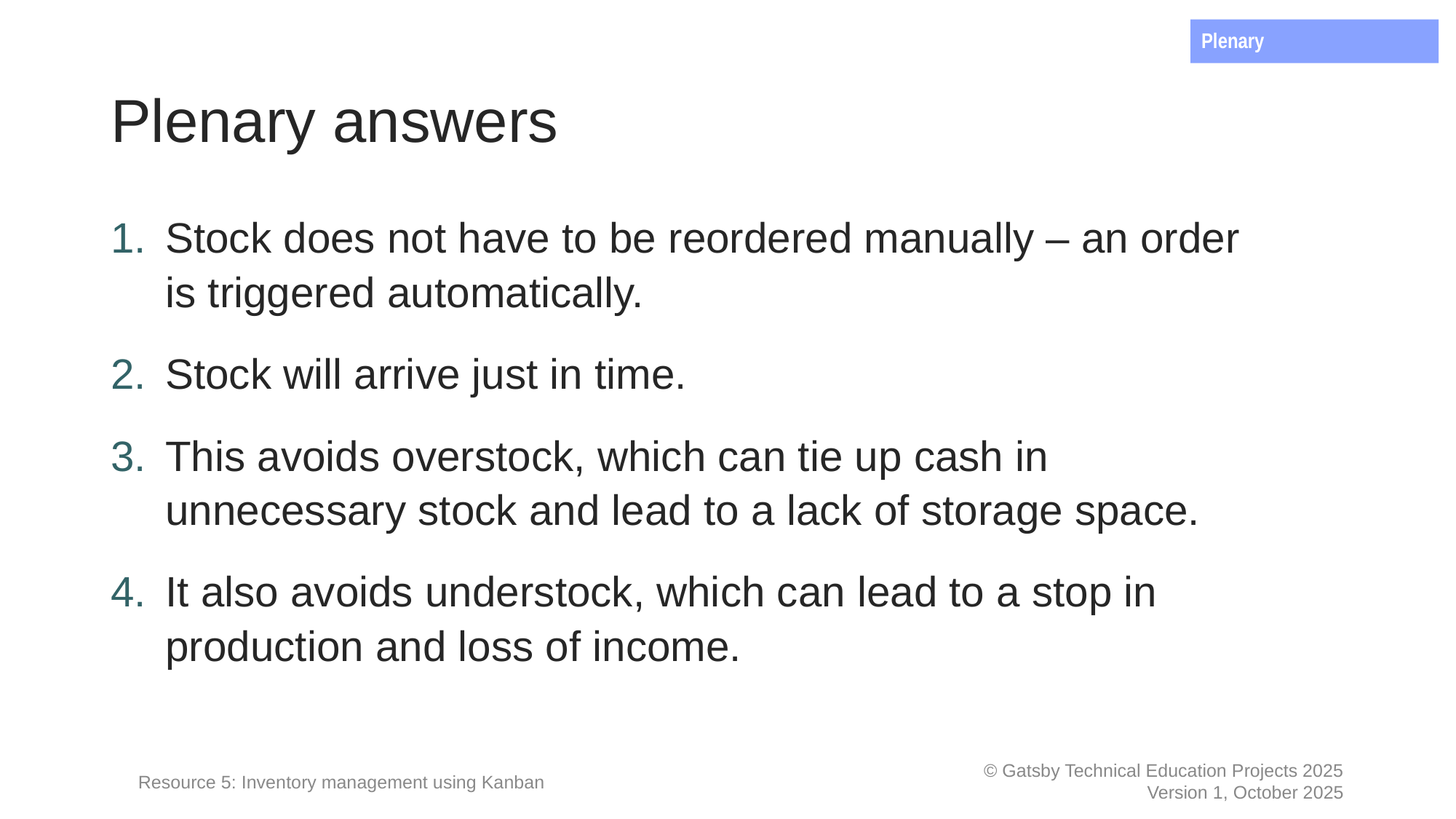

Plenary
# Plenary answers
Stock does not have to be reordered manually – an order is triggered automatically.
Stock will arrive just in time.
This avoids overstock, which can tie up cash in unnecessary stock and lead to a lack of storage space.
It also avoids understock, which can lead to a stop in production and loss of income.

Resource 5: Inventory management using Kanban